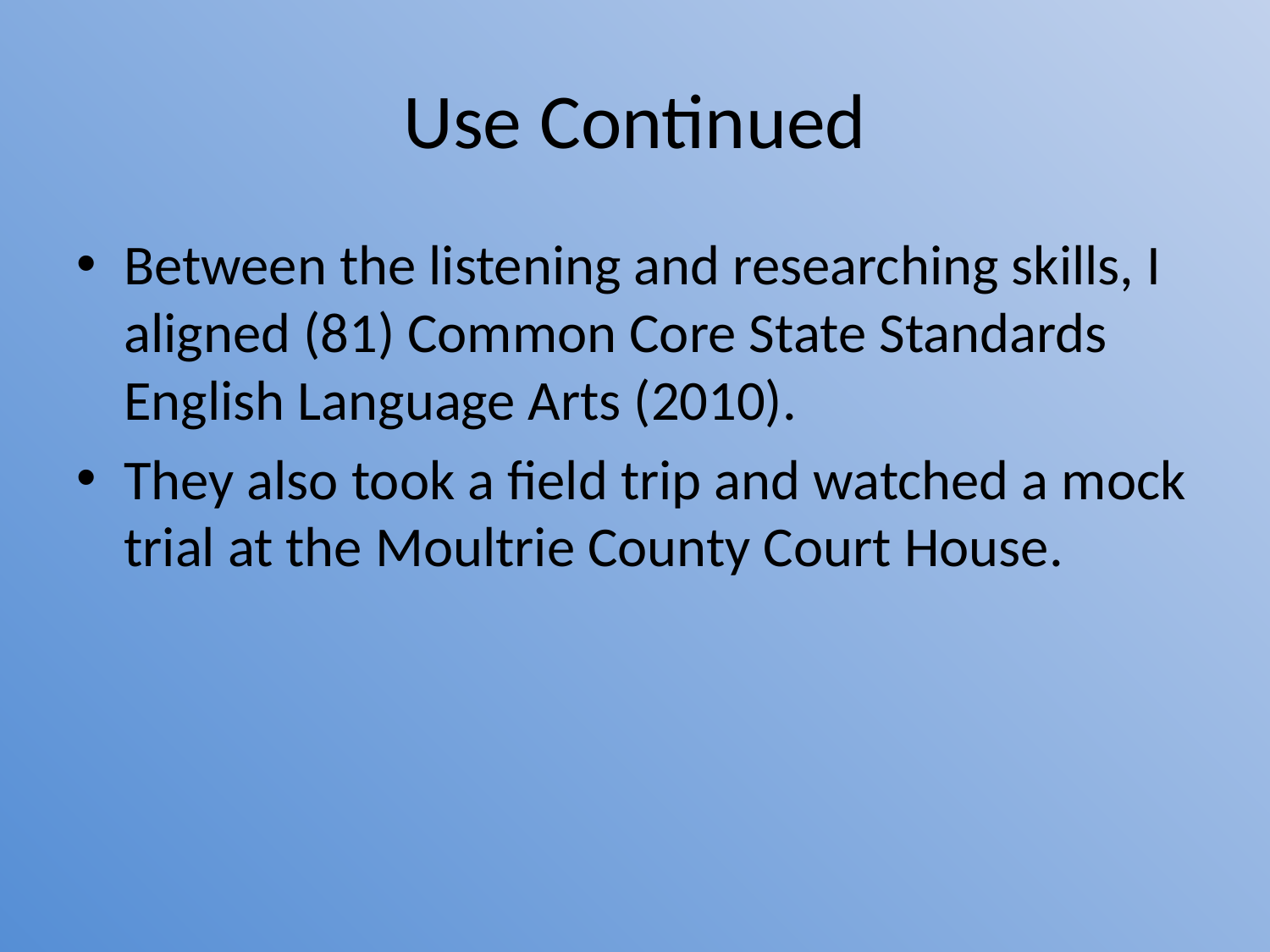

# Use Continued
Between the listening and researching skills, I aligned (81) Common Core State Standards English Language Arts (2010).
They also took a field trip and watched a mock trial at the Moultrie County Court House.